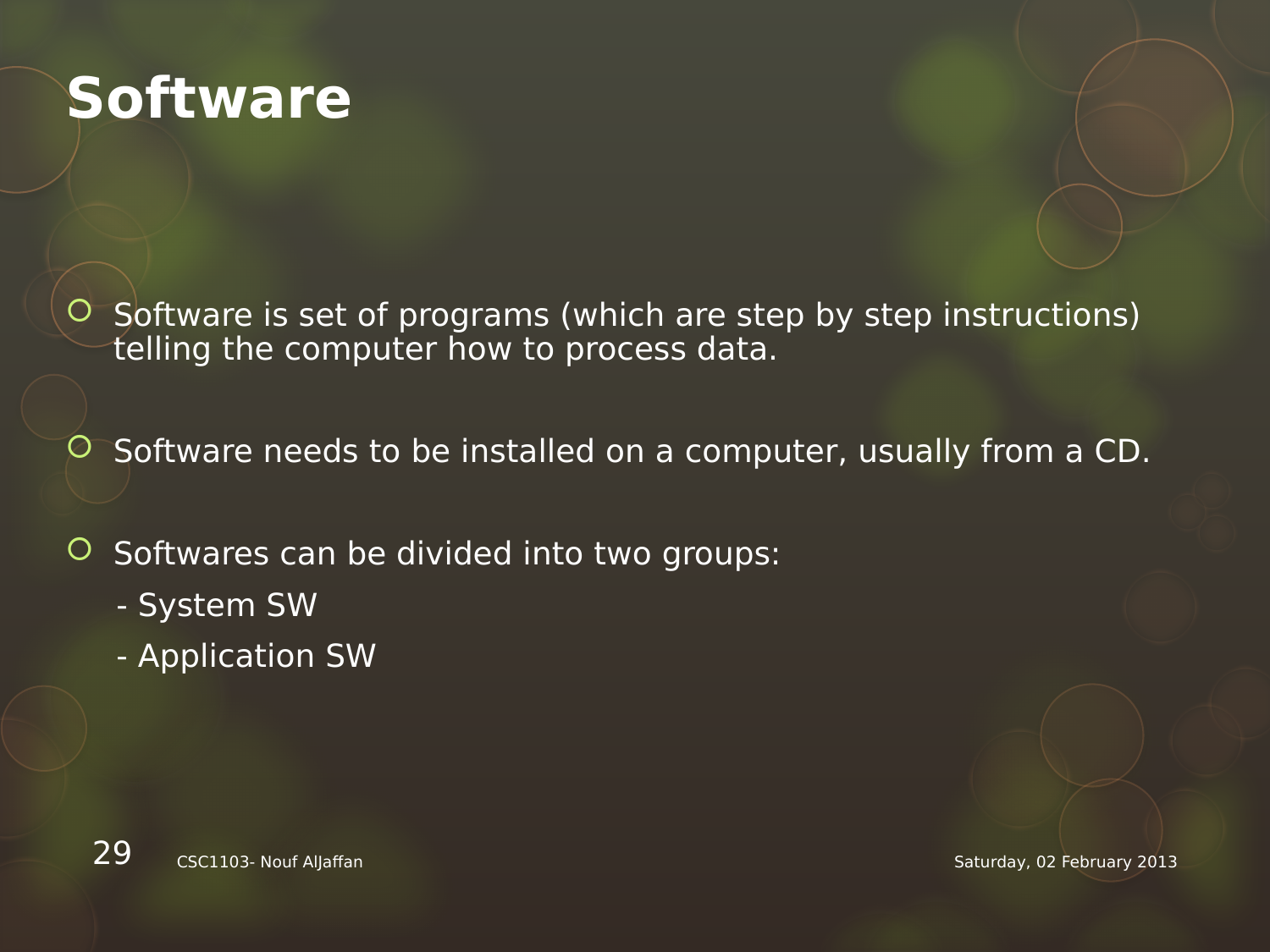

# Software
Software is set of programs (which are step by step instructions) telling the computer how to process data.

Software needs to be installed on a computer, usually from a CD.

Softwares can be divided into two groups:
     - System SW
     - Application SW
29
CSC1103- Nouf AlJaffan
Saturday, 02 February 2013